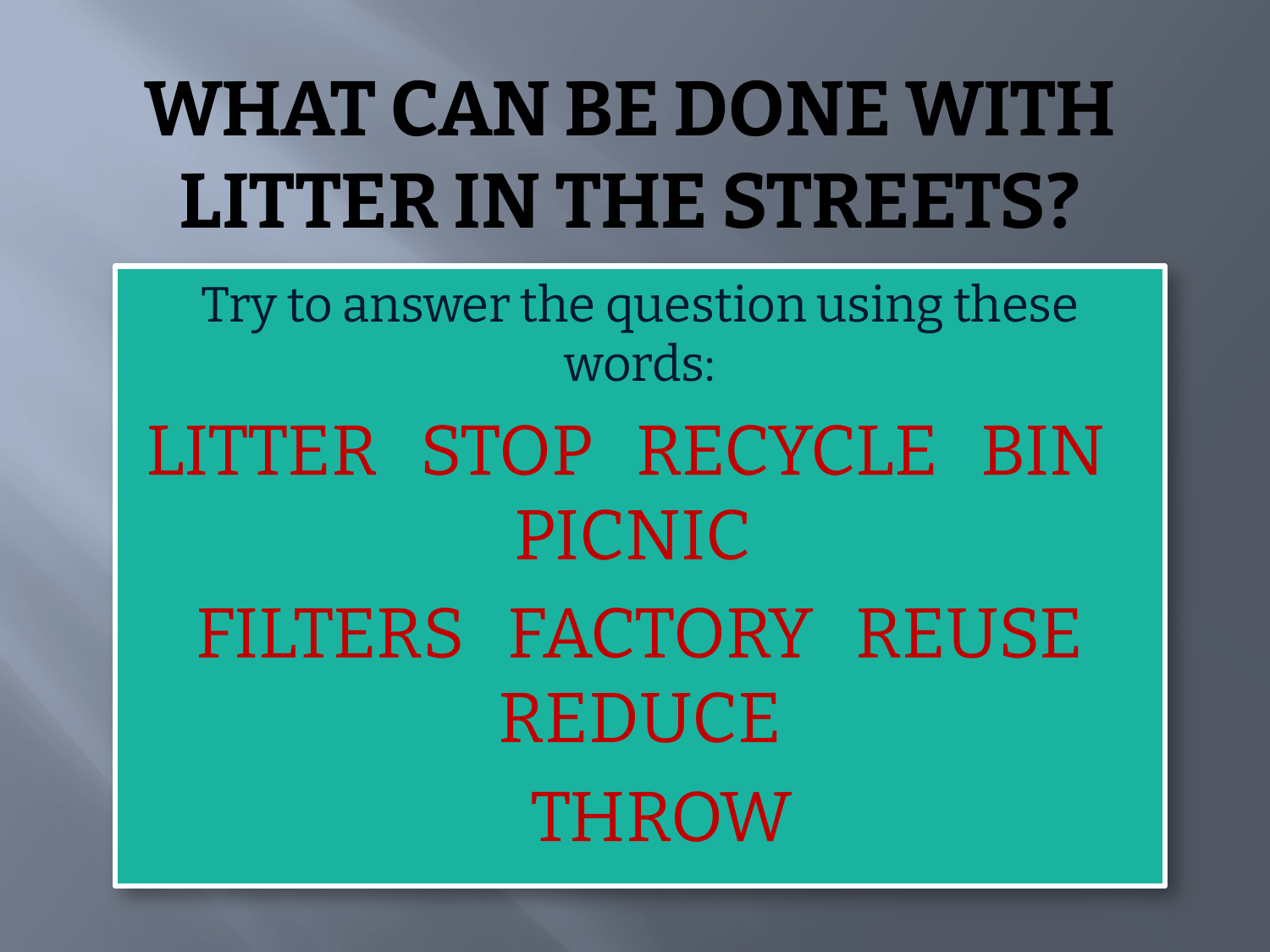

# What can be done with litter in the streets?
Try to answer the question using these words:
LITTER   STOP   RECYCLE   BIN   PICNIC
  FILTERS   FACTORY   REUSE   REDUCE
   THROW